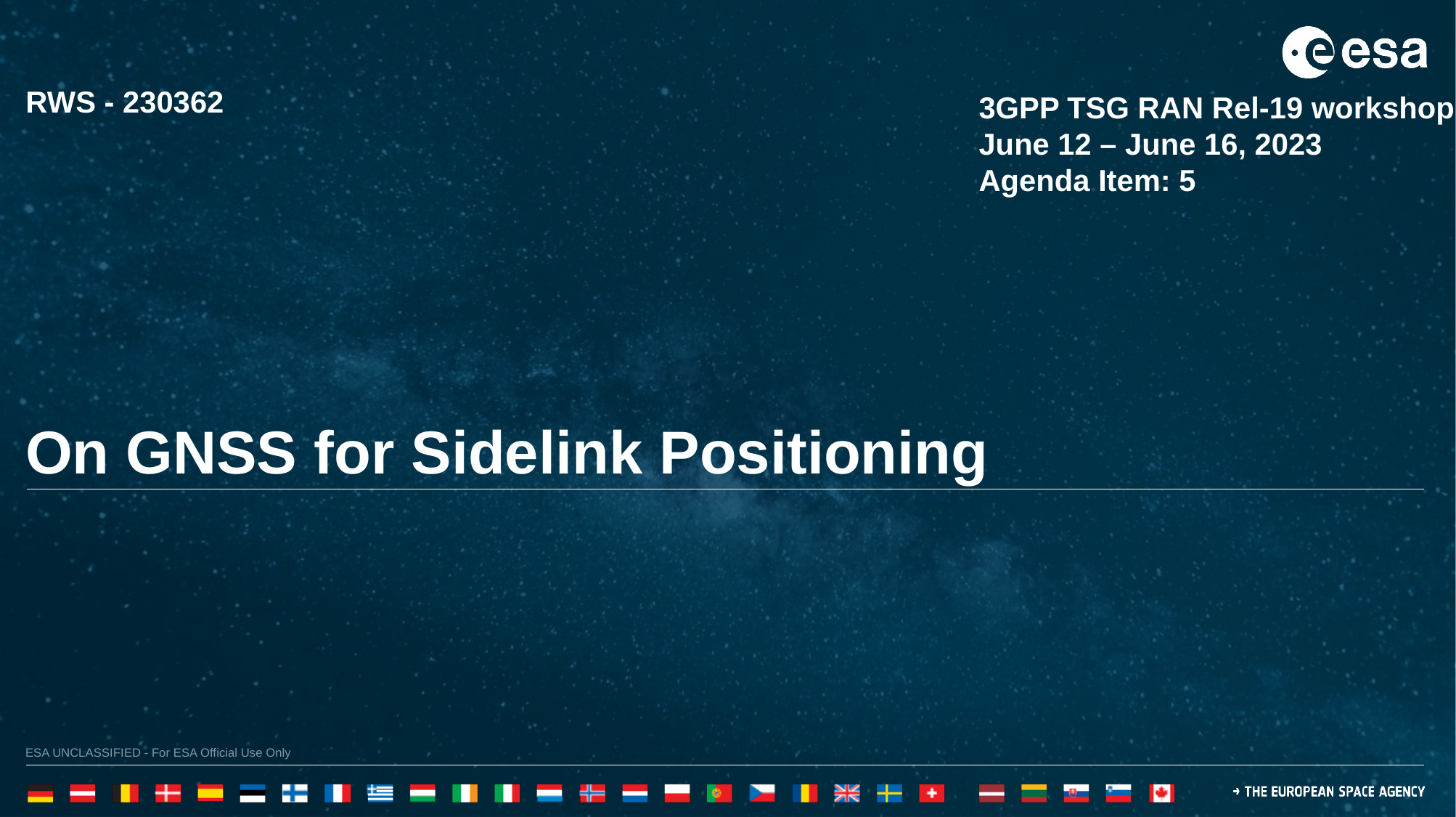

RWS - 230362
3GPP TSG RAN Rel-19 workshop
June 12 – June 16, 2023
Agenda Item: 5
On GNSS for Sidelink Positioning